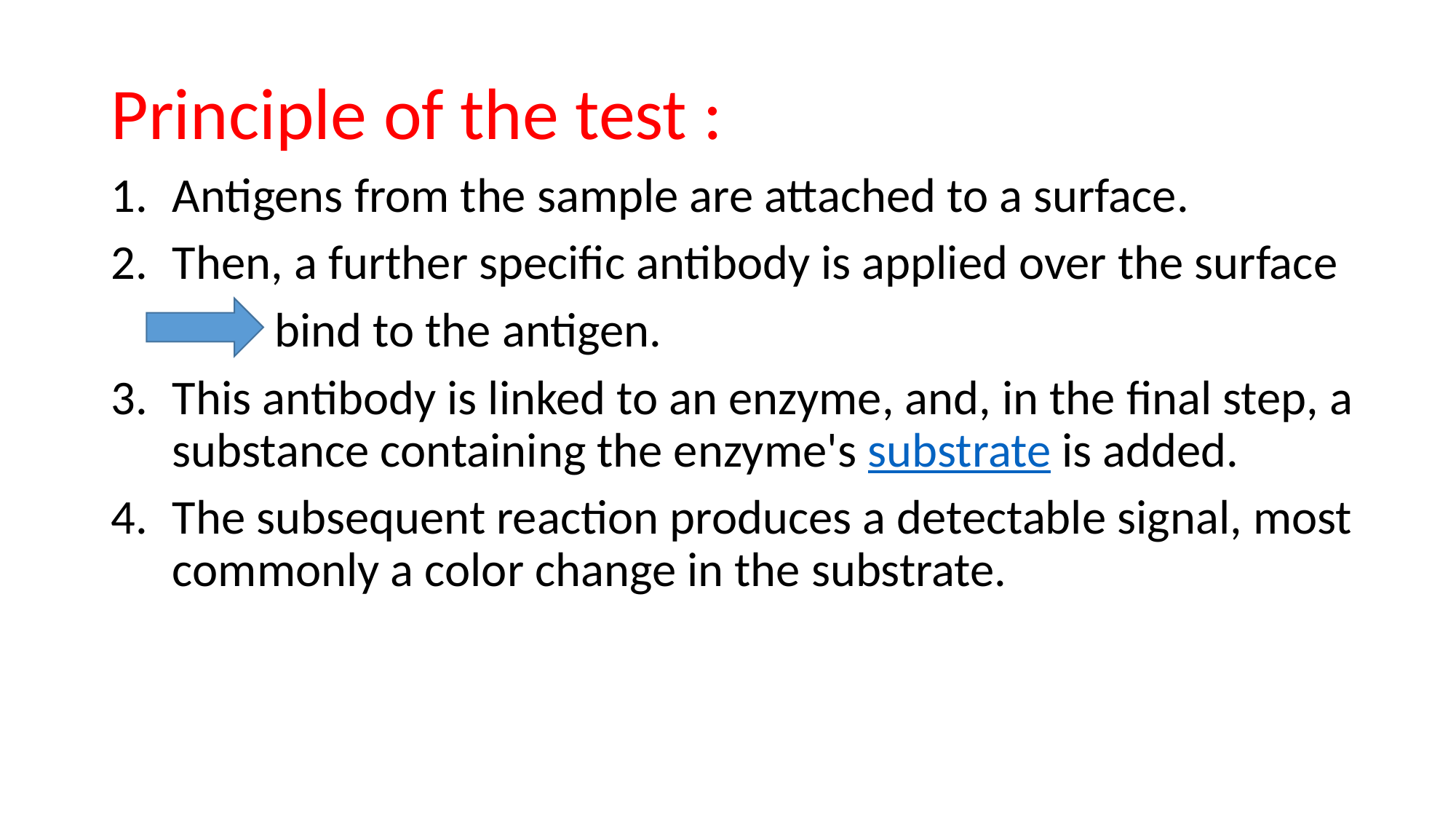

Principle of the test :
Antigens from the sample are attached to a surface.
Then, a further specific antibody is applied over the surface
               bind to the antigen.
This antibody is linked to an enzyme, and, in the final step, a substance containing the enzyme's substrate is added.
The subsequent reaction produces a detectable signal, most commonly a color change in the substrate.